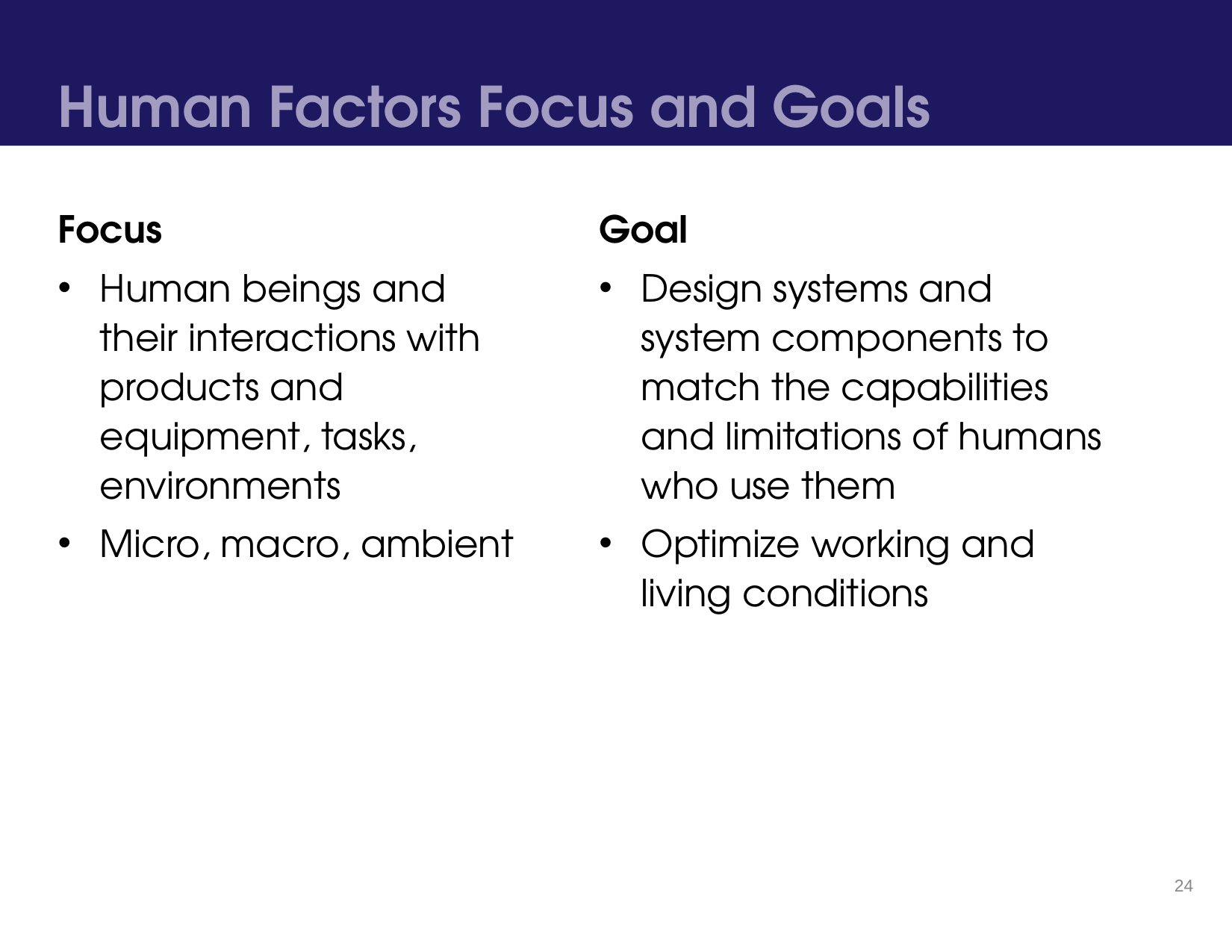

# Human Factors Focus and Goals
Focus
Human beings and their interactions with products and equipment, tasks, environments
Micro, macro, ambient
Goal
Design systems and system components to match the capabilities and limitations of humans who use them
Optimize working and living conditions
24